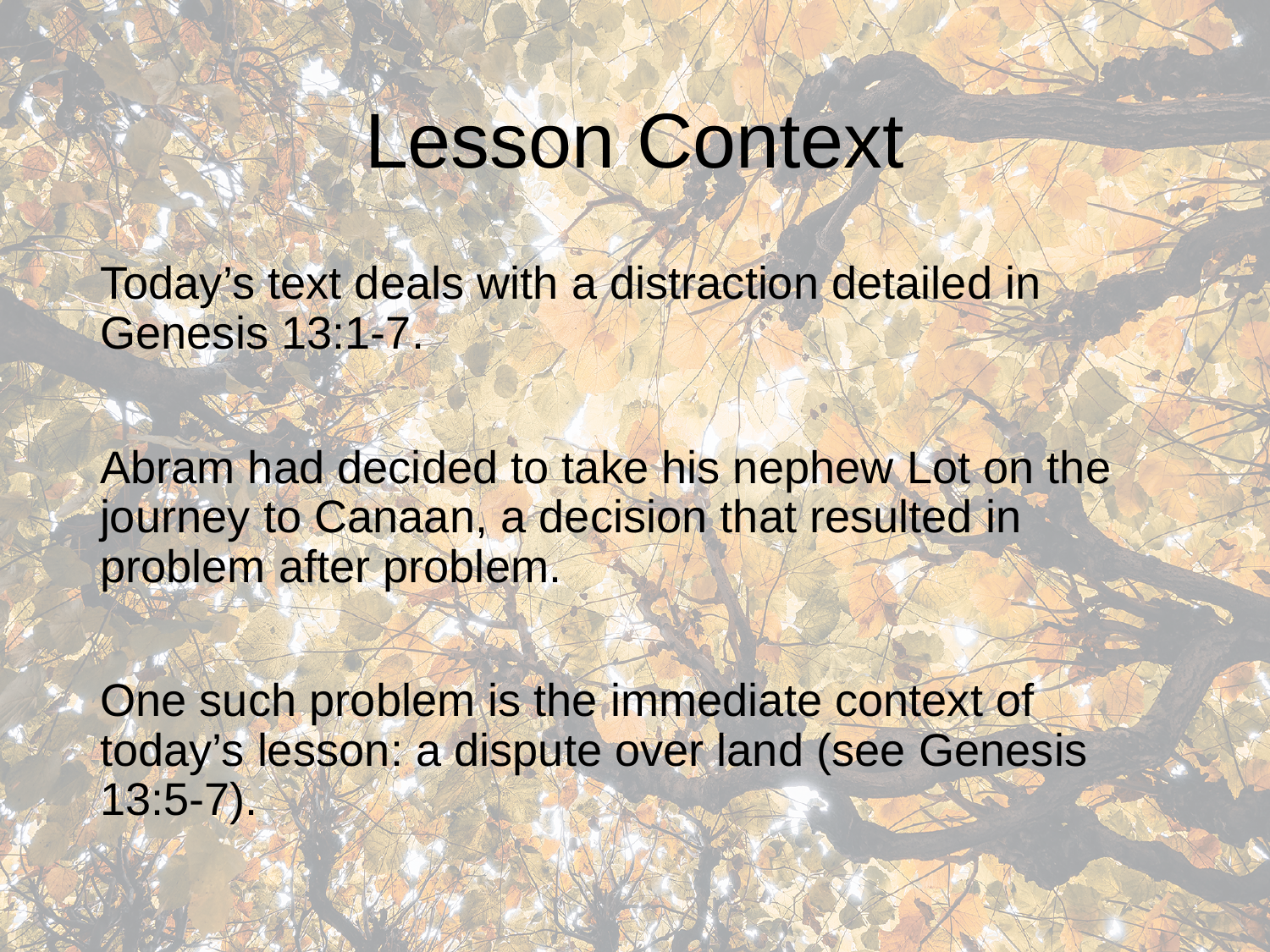

# Lesson Context
Today’s text deals with a distraction detailed in Genesis 13:1-7.

Abram had decided to take his nephew Lot on the journey to Canaan, a decision that resulted in problem after problem.

One such problem is the immediate context of today’s lesson: a dispute over land (see Genesis 13:5-7).